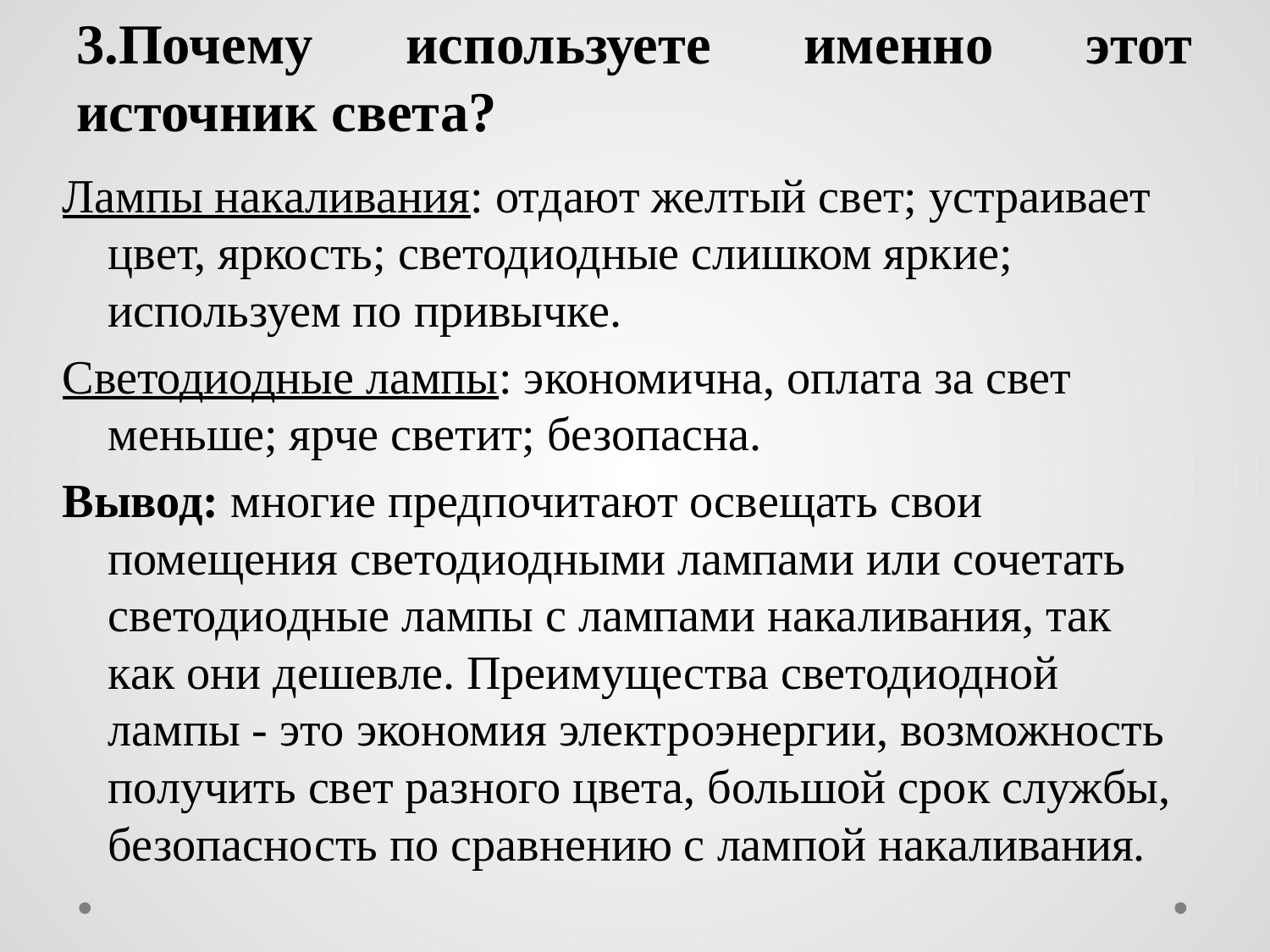

# 3.Почему используете именно этот источник света?
Лампы накаливания: отдают желтый свет; устраивает цвет, яркость; светодиодные слишком яркие; используем по привычке.
Светодиодные лампы: экономична, оплата за свет меньше; ярче светит; безопасна.
Вывод: многие предпочитают освещать свои помещения светодиодными лампами или сочетать светодиодные лампы с лампами накаливания, так как они дешевле. Преимущества светодиодной лампы - это экономия электроэнергии, возможность получить свет разного цвета, большой срок службы, безопасность по сравнению с лампой накаливания.